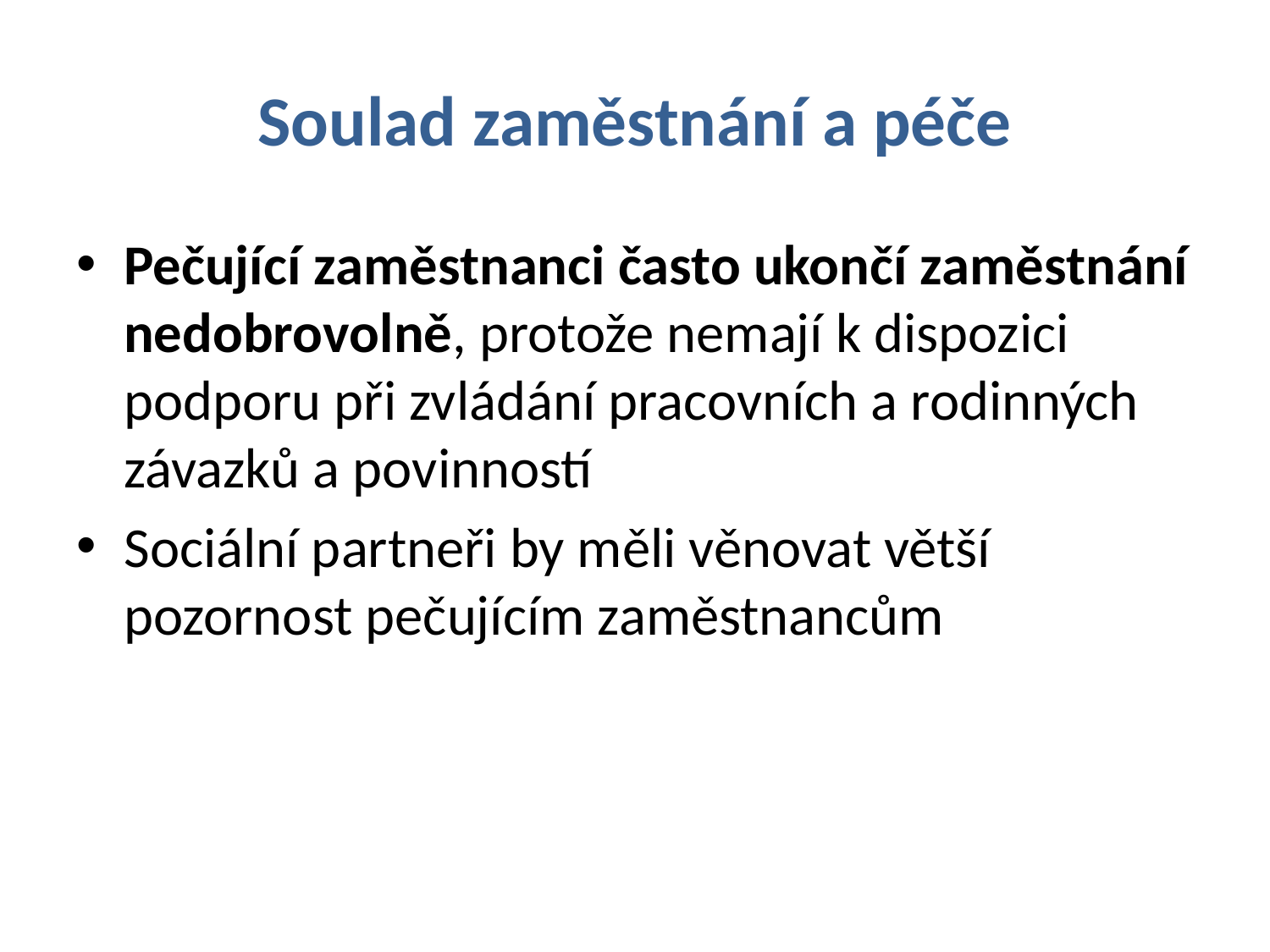

# Soulad zaměstnání a péče
Pečující zaměstnanci často ukončí zaměstnání nedobrovolně, protože nemají k dispozici podporu při zvládání pracovních a rodinných závazků a povinností
Sociální partneři by měli věnovat větší pozornost pečujícím zaměstnancům